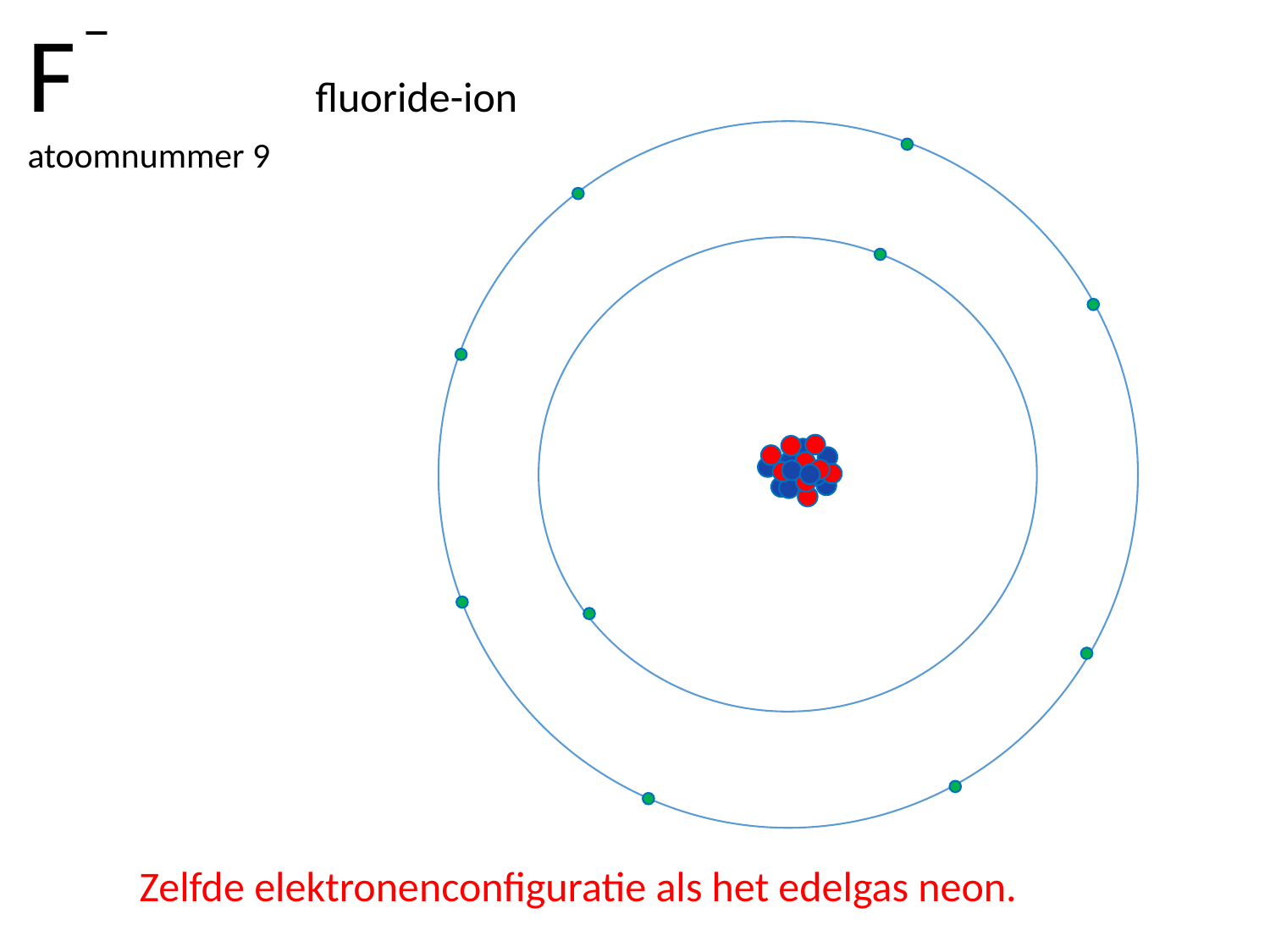

F          fluoride-ion
atoomnummer 9

_

Zelfde elektronenconfiguratie als het edelgas neon.